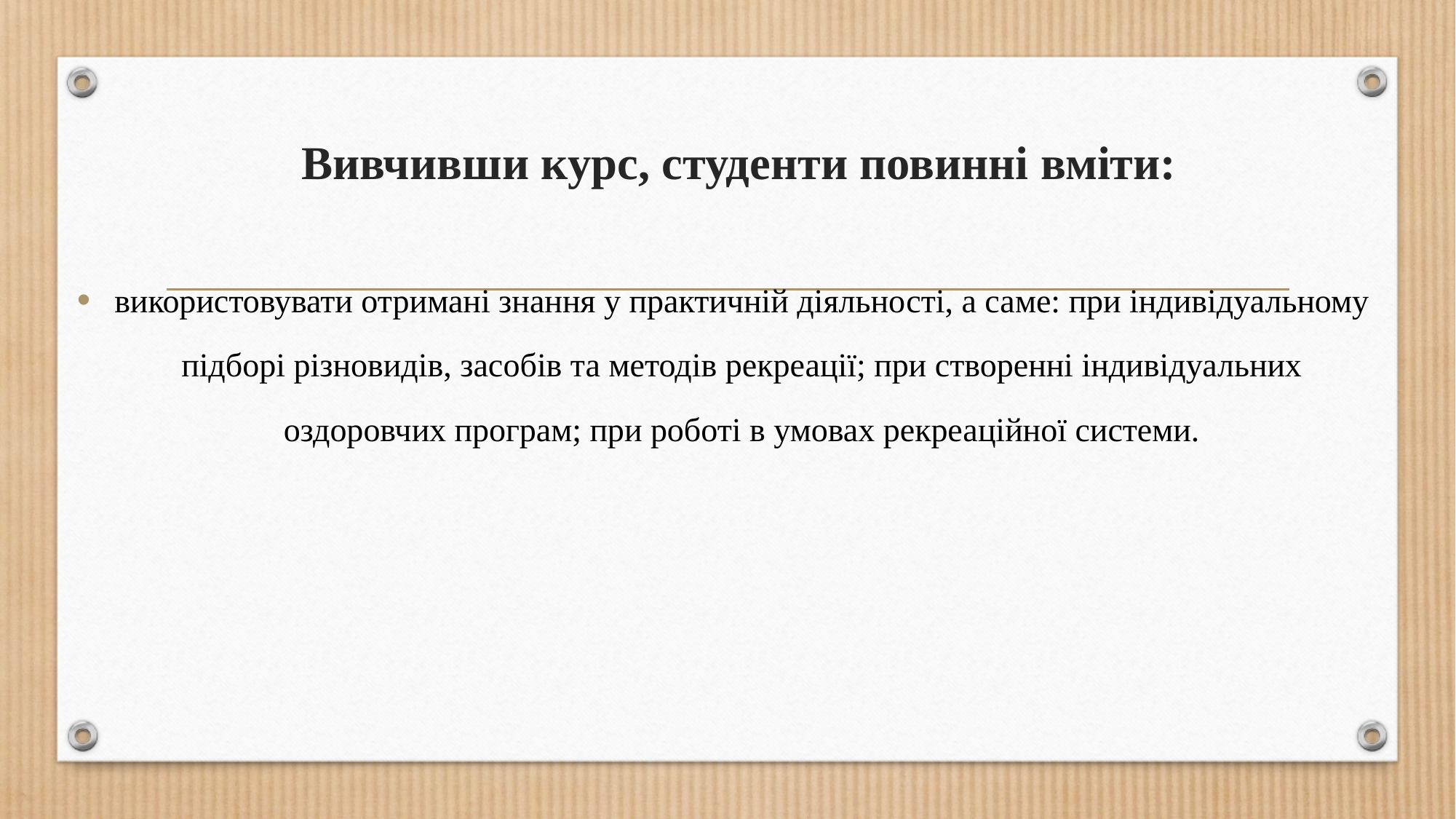

Вивчивши курс, студенти повинні вміти:

використовувати отримані знання у практичній діяльності, а саме: при індивідуальному підборі різновидів, засобів та методів рекреації; при створенні індивідуальних оздоровчих програм; при роботі в умовах рекреаційної системи.